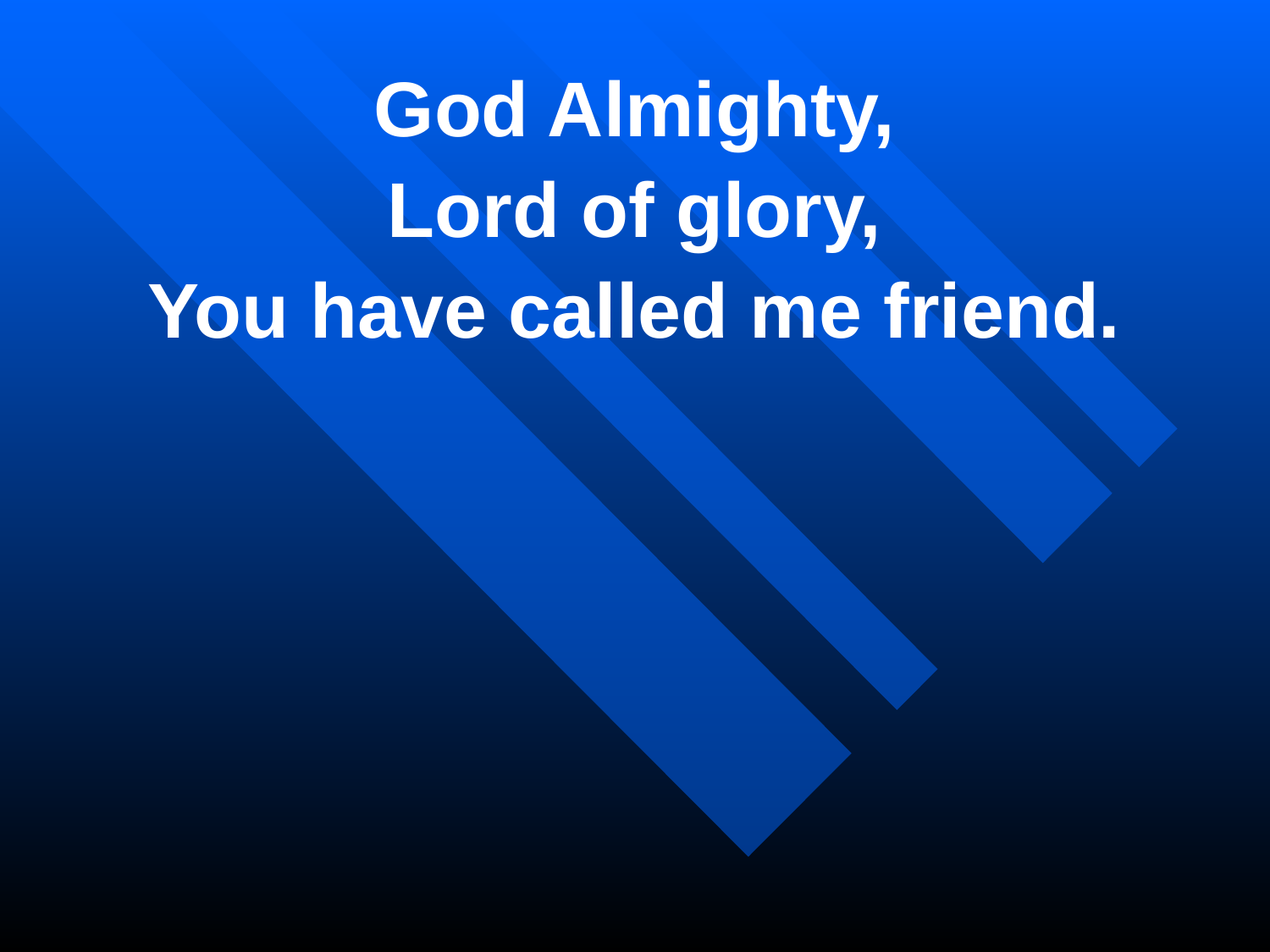

God Almighty,
Lord of glory,
You have called me friend.